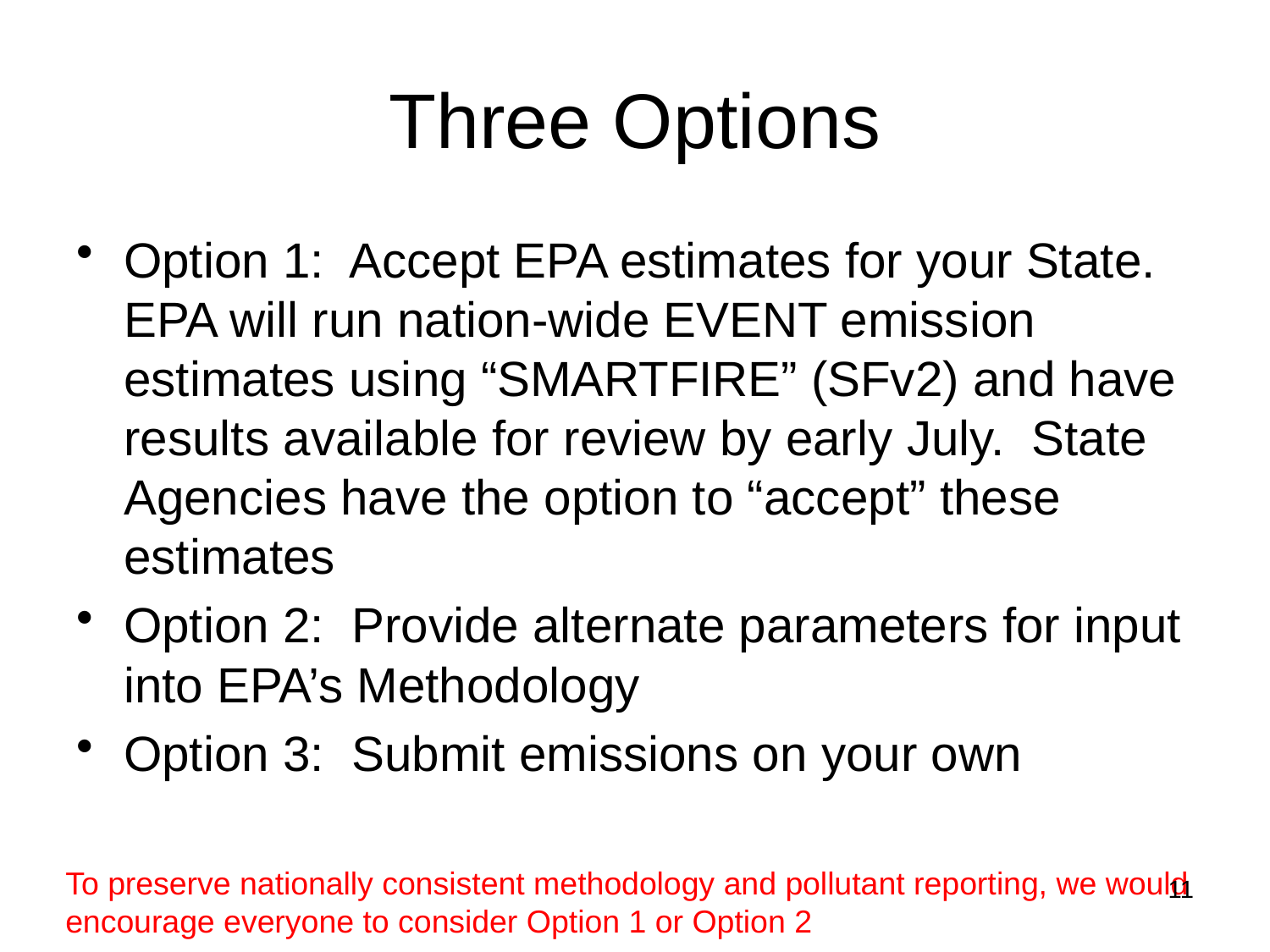

# Three Options
Option 1:  Accept EPA estimates for your State.  EPA will run nation-wide EVENT emission estimates using “SMARTFIRE” (SFv2) and have results available for review by early July.  State Agencies have the option to “accept” these estimates
Option 2:  Provide alternate parameters for input into EPA’s Methodology
Option 3:  Submit emissions on your own

To preserve nationally consistent methodology and pollutant reporting, we would encourage everyone to consider Option 1 or Option 2
11